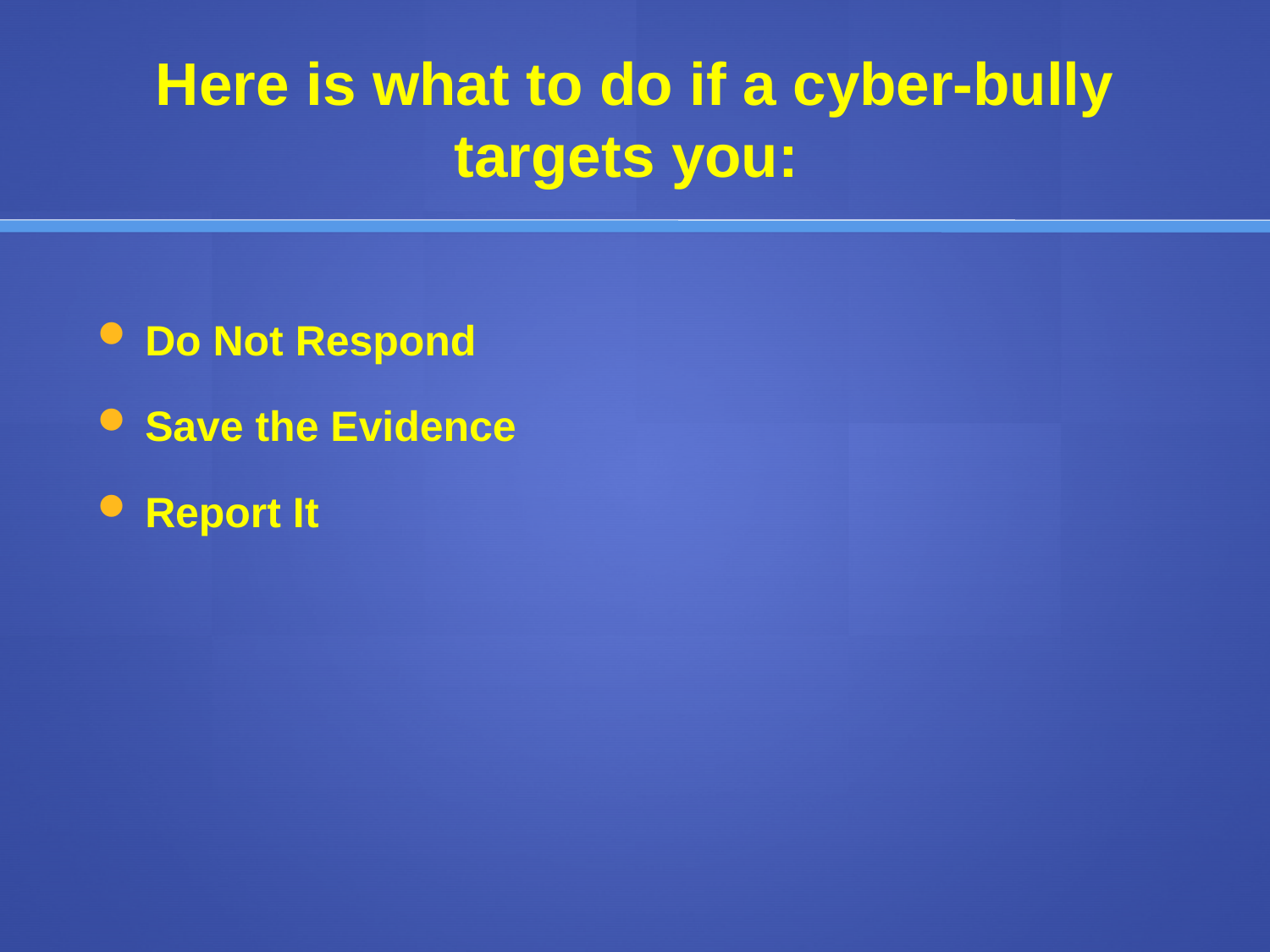

# Here is what to do if a cyber-bully targets you:
Do Not Respond
Save the Evidence
Report It